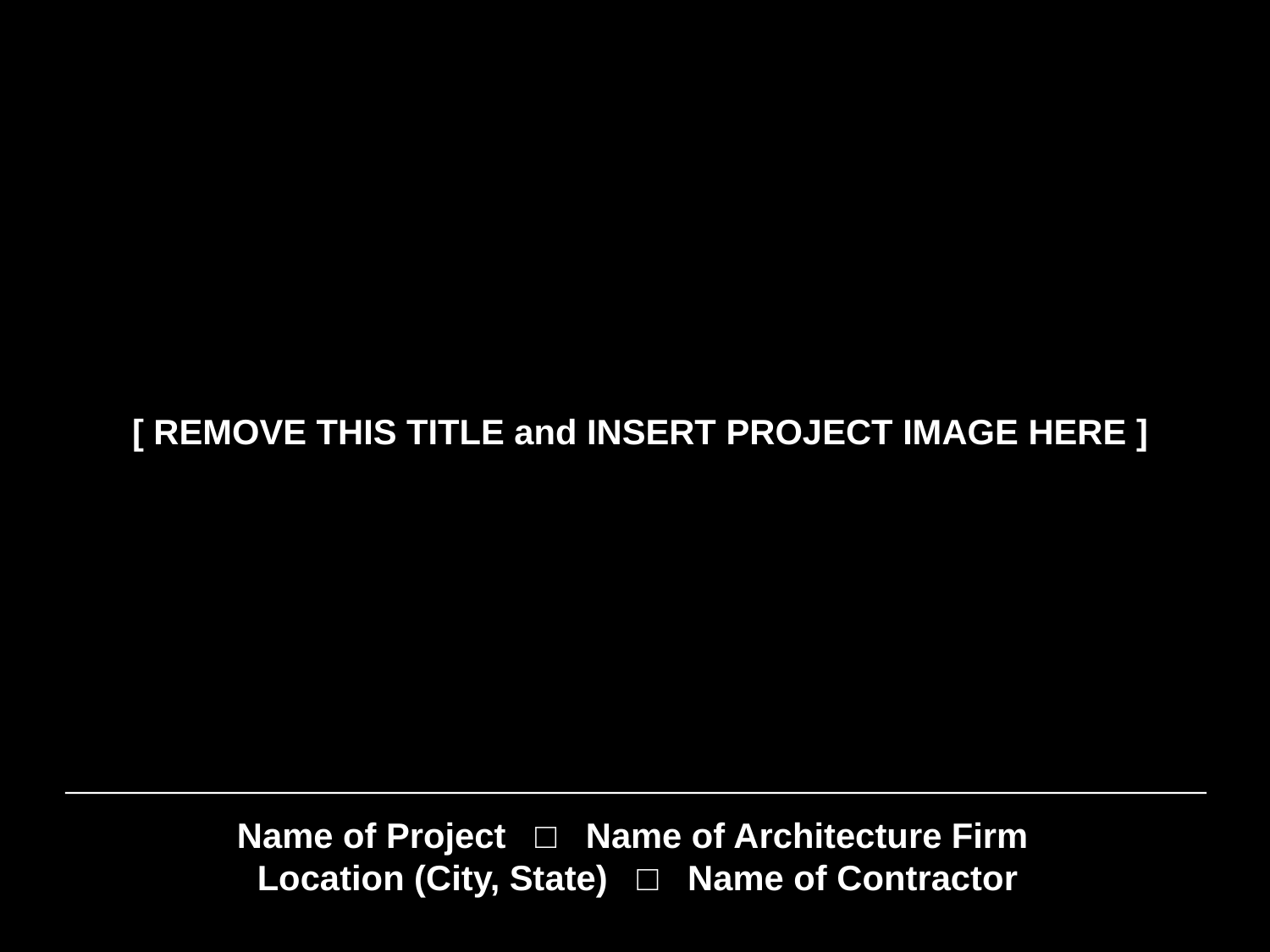

[ REMOVE THIS TITLE and INSERT PROJECT IMAGE HERE ]
Name of Project   □   Name of Architecture Firm
Location (City, State)   □   Name of Contractor